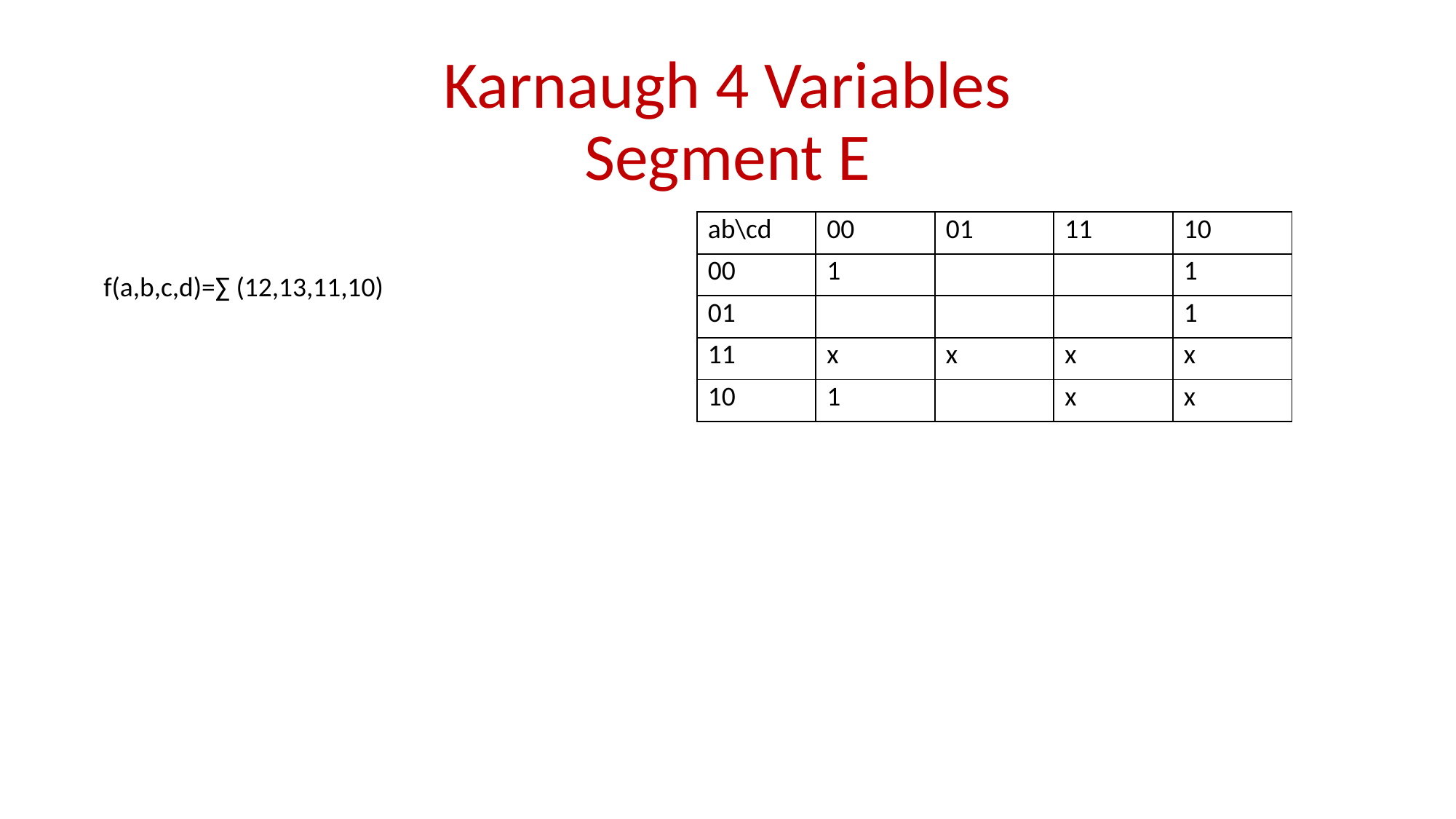

# Karnaugh 4 Variables Segment E

f(a,b,c,d)=∑ (12,13,11,10)
| ab\cd | 00 | 01 | 11 | 10 |
| --- | --- | --- | --- | --- |
| 00 | 1 |  |  | 1 |
| 01 |  |  |  | 1 |
| 11 | x | x | x | x |
| 10 | 1 |  | x | x |